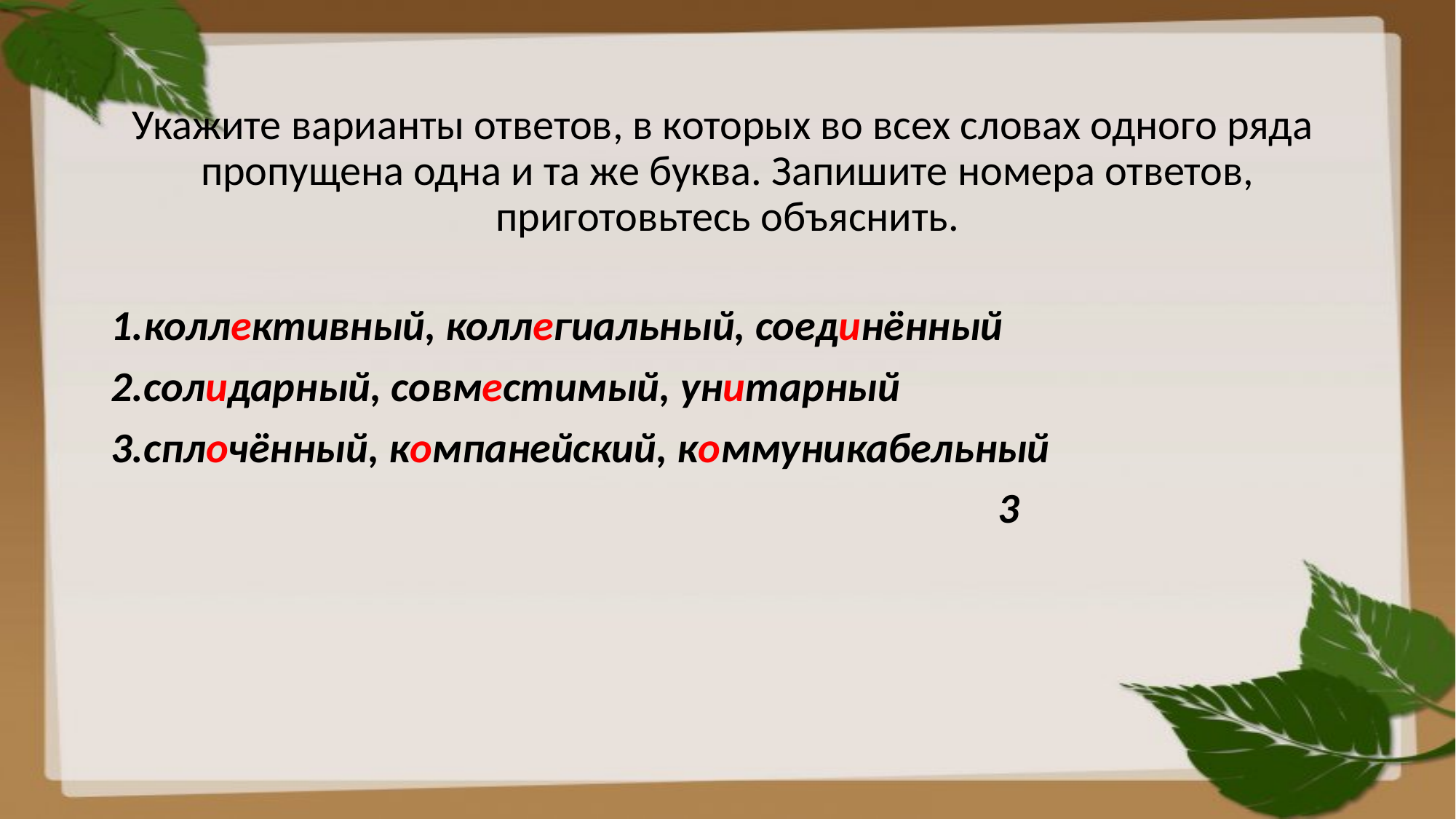

# Укажите варианты ответов, в которых во всех словах одного ряда  пропущена одна и та же буква. Запишите номера ответов, приготовьтесь объяснить.
1.коллективный, коллегиальный, соединённый
2.солидарный, совместимый, унитарный
3.сплочённый, компанейский, коммуникабельный
                                                                                            3